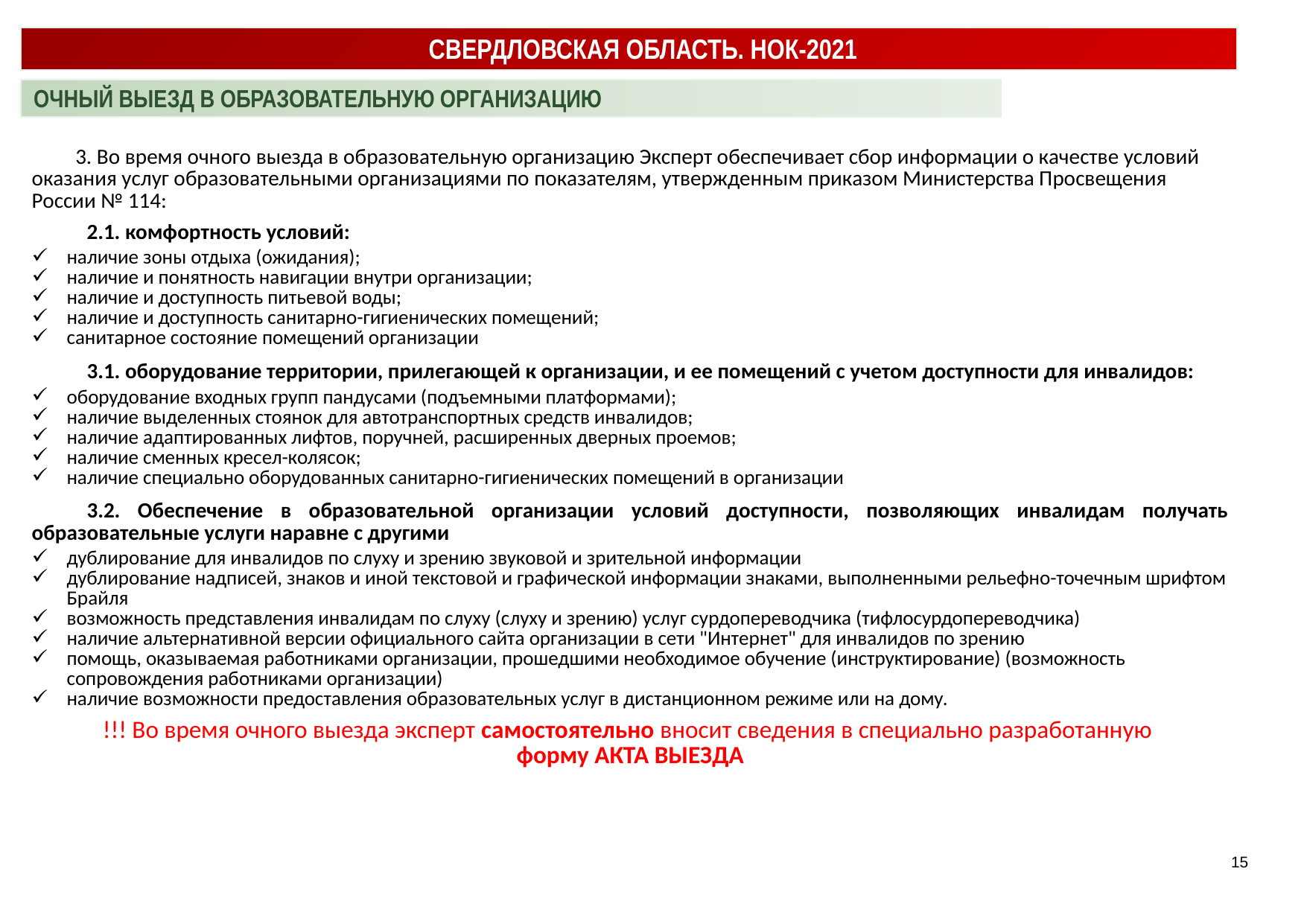

СВЕРДЛОВСКАЯ ОБЛАСТЬ. НОК-2021

ОЧНЫЙ ВЫЕЗД В ОБРАЗОВАТЕЛЬНУЮ ОРГАНИЗАЦИЮ
|  |
| --- |
| 3. Во время очного выезда в образовательную организацию Эксперт обеспечивает сбор информации о качестве условий оказания услуг образовательными организациями по показателям, утвержденным приказом Министерства Просвещения России № 114: 2.1. комфортность условий: наличие зоны отдыха (ожидания); наличие и понятность навигации внутри организации; наличие и доступность питьевой воды; наличие и доступность санитарно-гигиенических помещений; санитарное состояние помещений организации 3.1. оборудование территории, прилегающей к организации, и ее помещений с учетом доступности для инвалидов: оборудование входных групп пандусами (подъемными платформами); наличие выделенных стоянок для автотранспортных средств инвалидов; наличие адаптированных лифтов, поручней, расширенных дверных проемов; наличие сменных кресел-колясок; наличие специально оборудованных санитарно-гигиенических помещений в организации 3.2. Обеспечение в образовательной организации условий доступности, позволяющих инвалидам получать образовательные услуги наравне с другими дублирование для инвалидов по слуху и зрению звуковой и зрительной информации дублирование надписей, знаков и иной текстовой и графической информации знаками, выполненными рельефно-точечным шрифтом Брайля возможность представления инвалидам по слуху (слуху и зрению) услуг сурдопереводчика (тифлосурдопереводчика) наличие альтернативной версии официального сайта организации в сети "Интернет" для инвалидов по зрению помощь, оказываемая работниками организации, прошедшими необходимое обучение (инструктирование) (возможность сопровождения работниками организации) наличие возможности предоставления образовательных услуг в дистанционном режиме или на дому. !!! Во время очного выезда эксперт самостоятельно вносит сведения в специально разработанную форму АКТА ВЫЕЗДА |
15